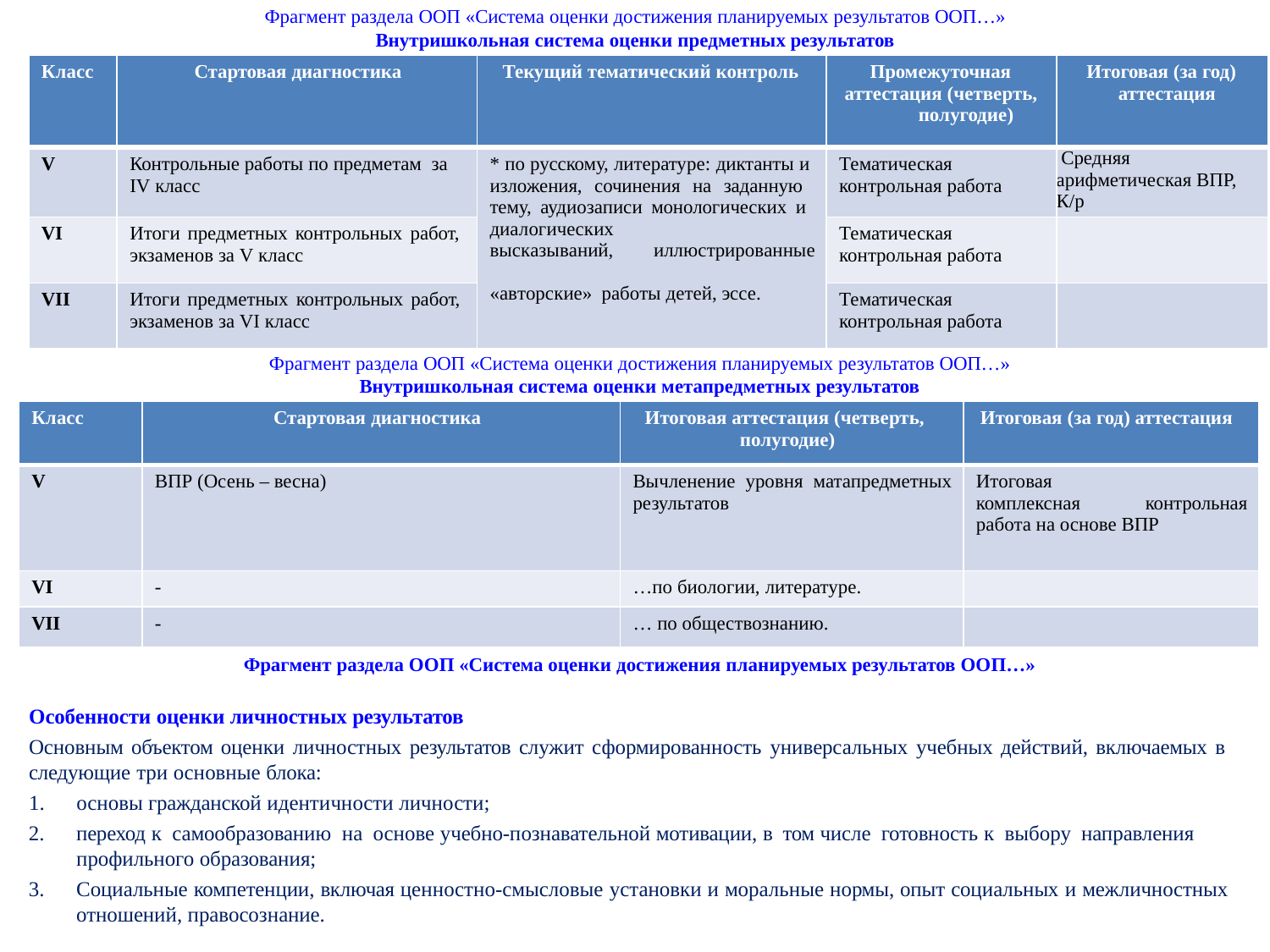

Фрагмент раздела ООП «Система оценки достижения планируемых результатов ООП…»
Внутришкольная система оценки предметных результатов
| Класс | Стартовая диагностика | Текущий тематический контроль | Промежуточная аттестация (четверть, полугодие) | Итоговая (за год) аттестация |
| --- | --- | --- | --- | --- |
| V | Контрольные работы по предметам за IV класс | \* по русскому, литературе: диктанты и изложения, сочинения на заданную тему, аудиозаписи монологических и диалогических высказываний, иллюстрированные «авторские» работы детей, эссе. | Тематическая контрольная работа | Средняя арифметическая ВПР, К/р |
| VI | Итоги предметных контрольных работ, экзаменов за V класс |  | Тематическая контрольная работа |  |
| VII | Итоги предметных контрольных работ, экзаменов за VI класс |  | Тематическая контрольная работа |  |
Фрагмент раздела ООП «Система оценки достижения планируемых результатов ООП…»
Внутришкольная система оценки метапредметных результатов
| Класс | Стартовая диагностика | Итоговая аттестация (четверть, полугодие) | Итоговая (за год) аттестация |
| --- | --- | --- | --- |
| V | ВПР (Осень – весна) | Вычленение уровня матапредметных результатов | Итоговая комплексная контрольная работа на основе ВПР |
| VI | - | …по биологии, литературе. |  |
| VII | - | … по обществознанию. |  |
Фрагмент раздела ООП «Система оценки достижения планируемых результатов ООП…»

Особенности оценки личностных результатов
Основным объектом оценки личностных результатов служит сформированность универсальных учебных действий, включаемых в  следующие три основные блока:
основы гражданской идентичности личности;
переход к самообразованию  на основе учебно-познавательной мотивации, в том числе  готовность к выбору направления  профильного образования;
Социальные компетенции, включая ценностно-смысловые установки и моральные нормы, опыт социальных и межличностных  отношений, правосознание.